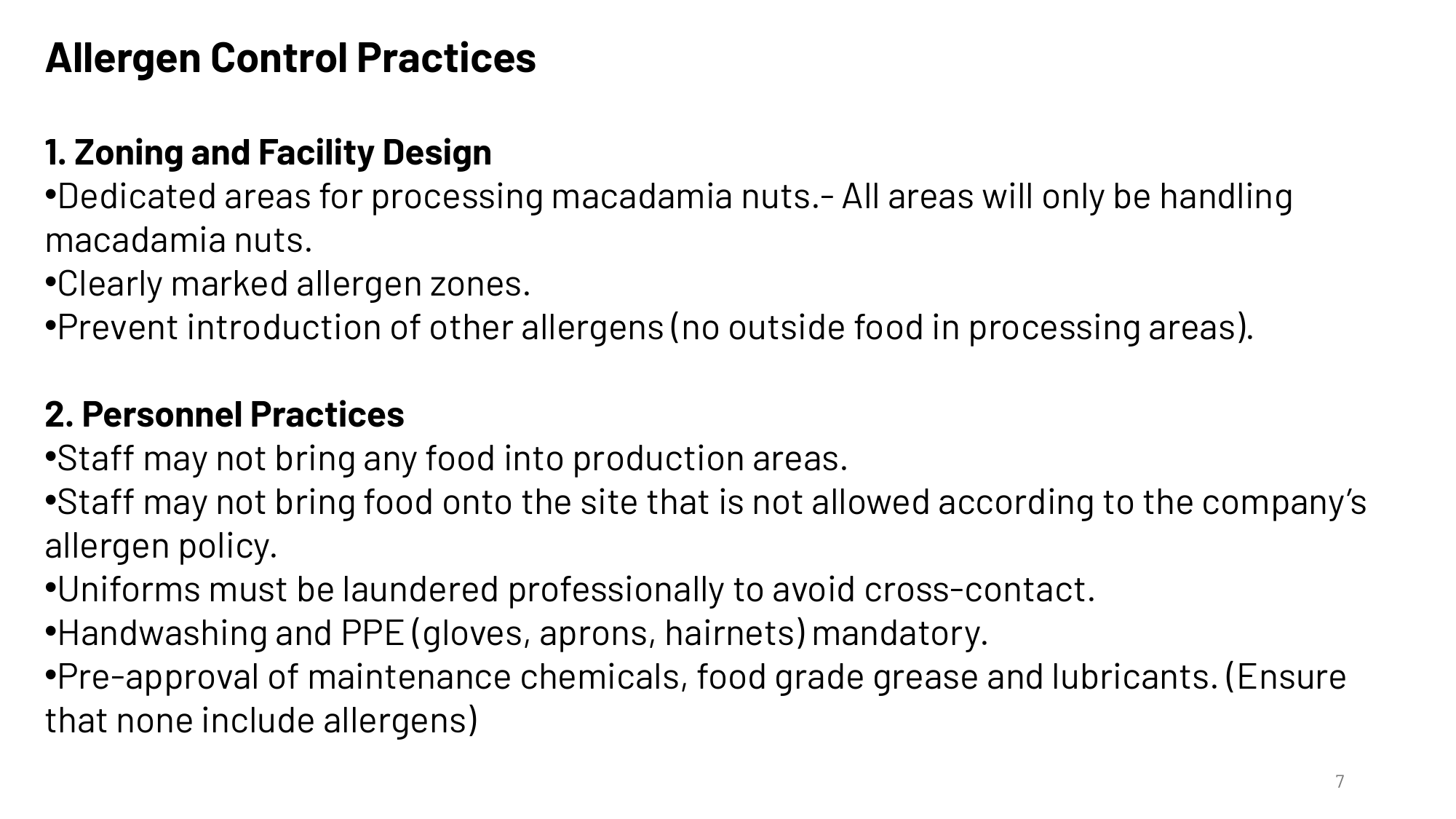

Allergen Control Practices
1. Zoning and Facility Design
Dedicated areas for processing macadamia nuts.- All areas will only be handling macadamia nuts.
Clearly marked allergen zones.
Prevent introduction of other allergens (no outside food in processing areas).

2. Personnel Practices
Staff may not bring any food into production areas.
Staff may not bring food onto the site that is not allowed according to the company’s allergen policy.
Uniforms must be laundered professionally to avoid cross-contact.
Handwashing and PPE (gloves, aprons, hairnets) mandatory.
Pre-approval of maintenance chemicals, food grade grease and lubricants. (Ensure that none include allergens)
7